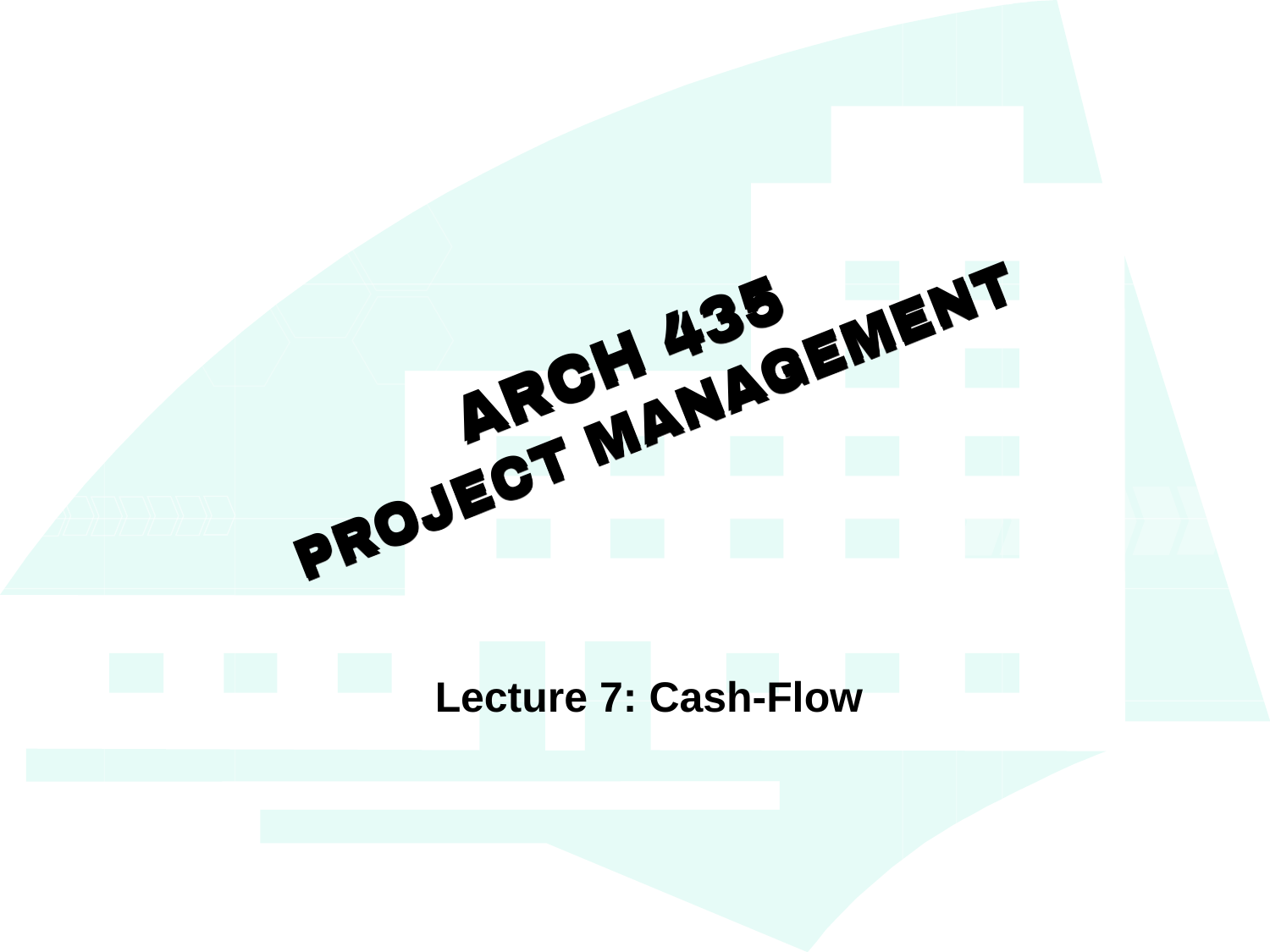

ARCH 435
 PROJECT MANAGEMENT
Lecture 7: Cash-Flow
1